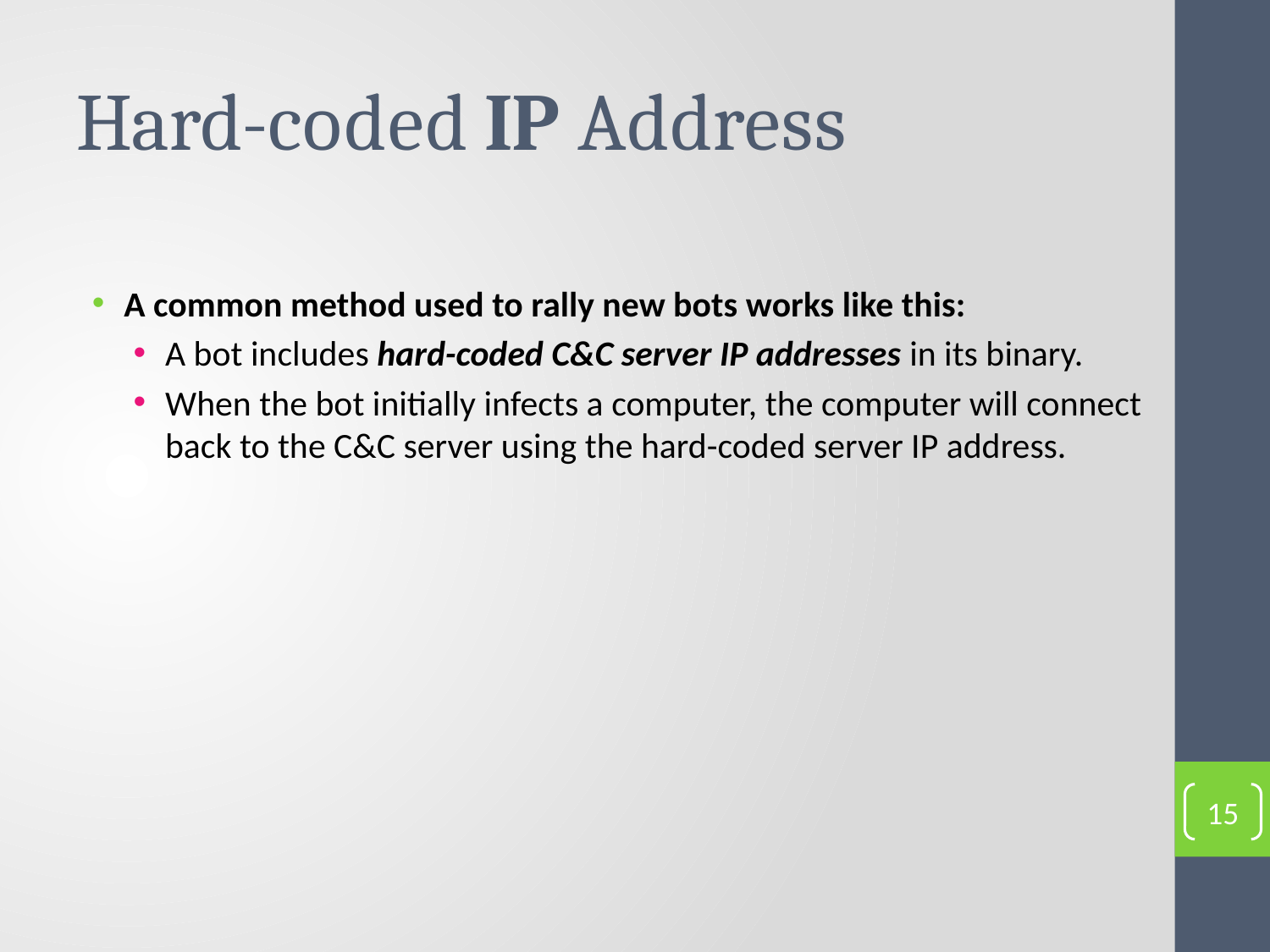

# Hard-coded IP Address
A common method used to rally new bots works like this:
A bot includes hard-coded C&C server IP addresses in its binary.
When the bot initially infects a computer, the computer will connect back to the C&C server using the hard-coded server IP address.
15